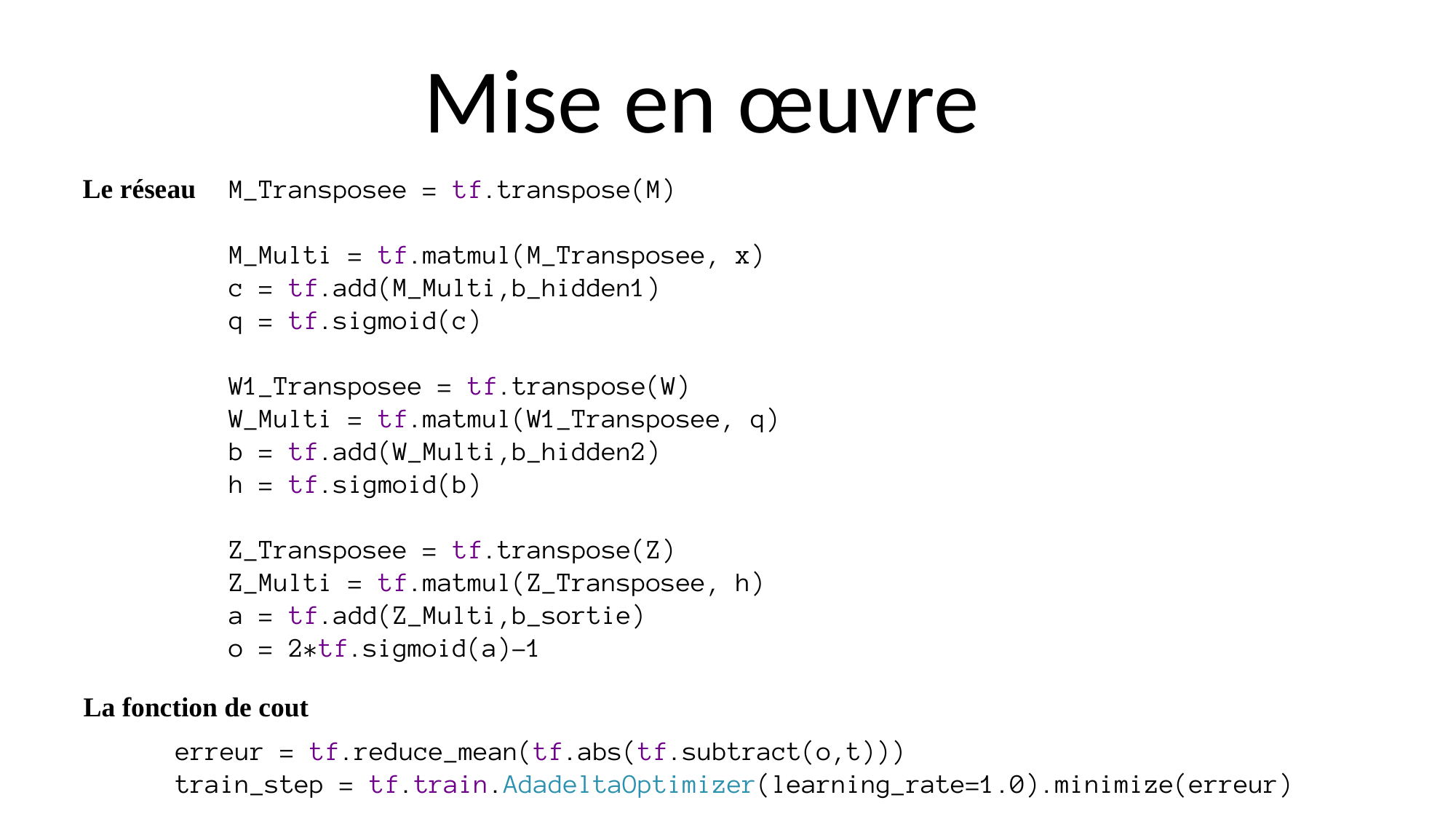

Mise en œuvre
Le réseau
M_Transposee = tf.transpose(M)

M_Multi = tf.matmul(M_Transposee, x)
c = tf.add(M_Multi,b_hidden1)
q = tf.sigmoid(c)

W1_Transposee = tf.transpose(W)
W_Multi = tf.matmul(W1_Transposee, q)
b = tf.add(W_Multi,b_hidden2)
h = tf.sigmoid(b)

Z_Transposee = tf.transpose(Z)
Z_Multi = tf.matmul(Z_Transposee, h)
a = tf.add(Z_Multi,b_sortie)
o = 2*tf.sigmoid(a)-1
La fonction de cout
erreur = tf.reduce_mean(tf.abs(tf.subtract(o,t)))
train_step = tf.train.AdadeltaOptimizer(learning_rate=1.0).minimize(erreur)